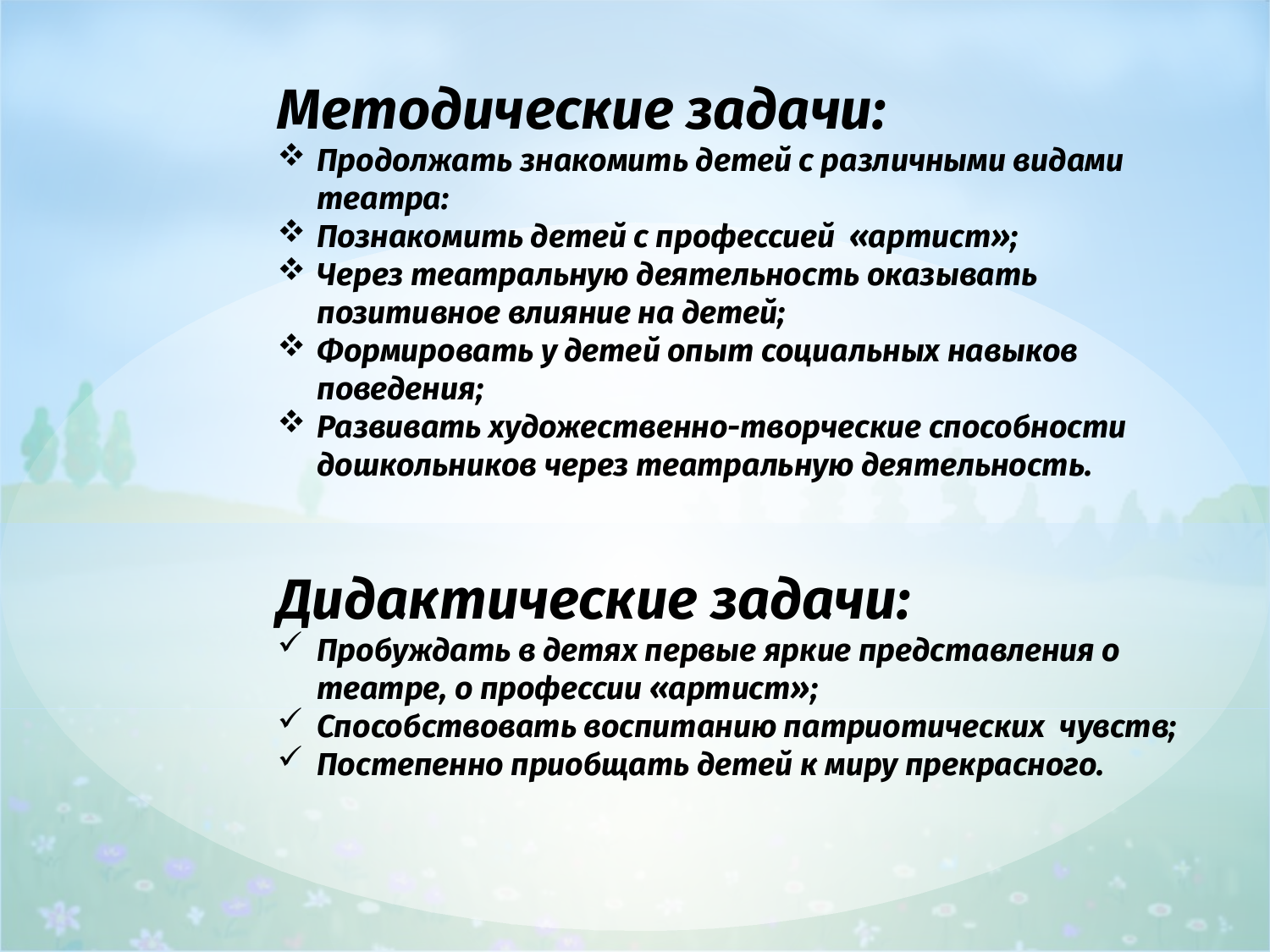

Методические задачи:
Продолжать знакомить детей с различными видами театра:
Познакомить детей с профессией  «артист»;
Через театральную деятельность оказывать позитивное влияние на детей;
Формировать у детей опыт социальных навыков поведения;
Развивать художественно-творческие способности дошкольников через театральную деятельность.

Дидактические задачи:
Пробуждать в детях первые яркие представления о театре, о профессии «артист»;
Способствовать воспитанию патриотических  чувств;
Постепенно приобщать детей к миру прекрасного.